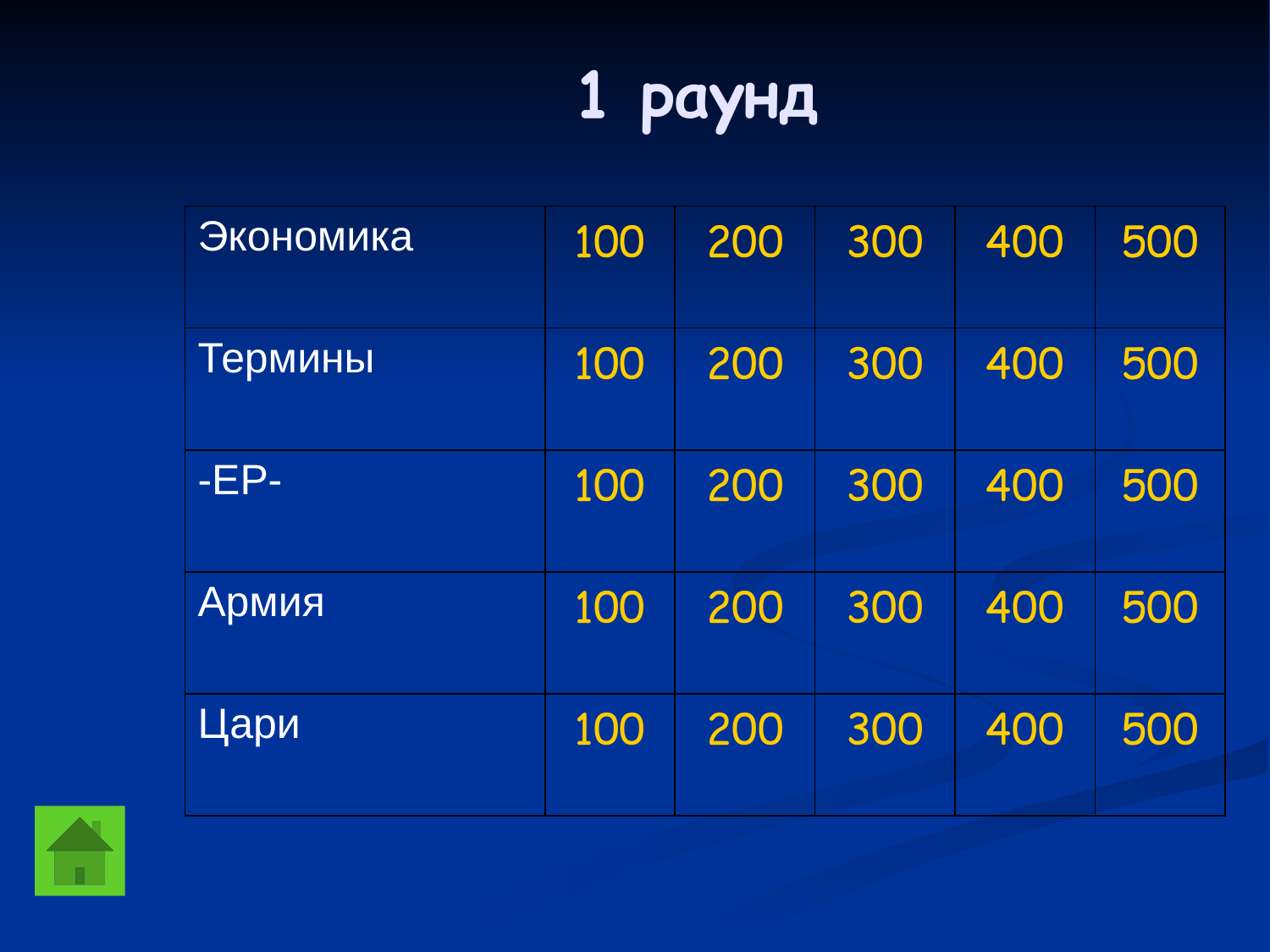

1 раунд
| Экономика | 100 | 200 | 300 | 400 | 500 |
| --- | --- | --- | --- | --- | --- |
| Термины | 100 | 200 | 300 | 400 | 500 |
| -ЕР- | 100 | 200 | 300 | 400 | 500 |
| Армия | 100 | 200 | 300 | 400 | 500 |
| Цари | 100 | 200 | 300 | 400 | 500 |